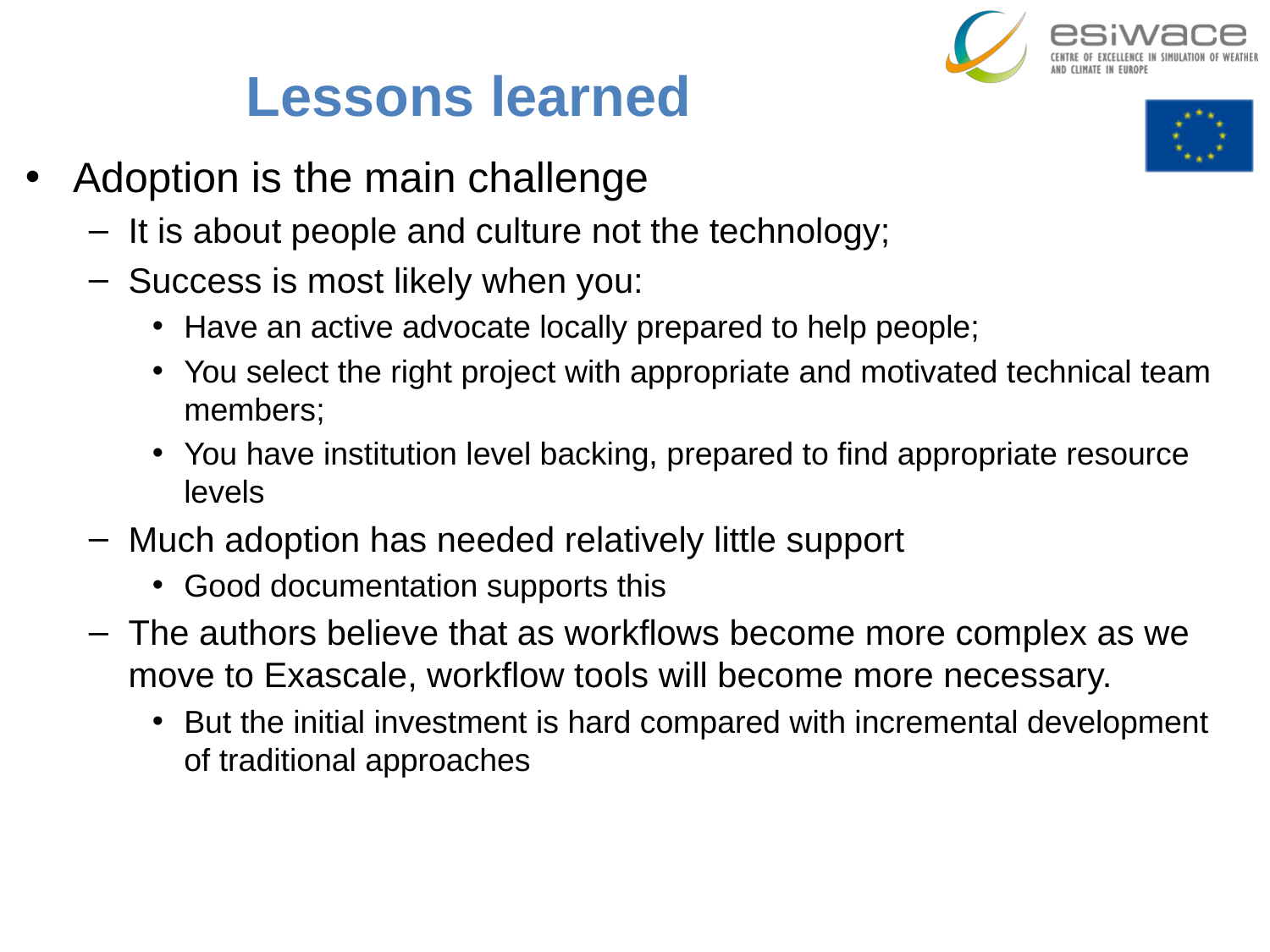

# Lessons learned
Adoption is the main challenge
It is about people and culture not the technology;
Success is most likely when you:
Have an active advocate locally prepared to help people;
You select the right project with appropriate and motivated technical team members;
You have institution level backing, prepared to find appropriate resource levels
Much adoption has needed relatively little support
Good documentation supports this
The authors believe that as workflows become more complex as we move to Exascale, workflow tools will become more necessary.
But the initial investment is hard compared with incremental development of traditional approaches